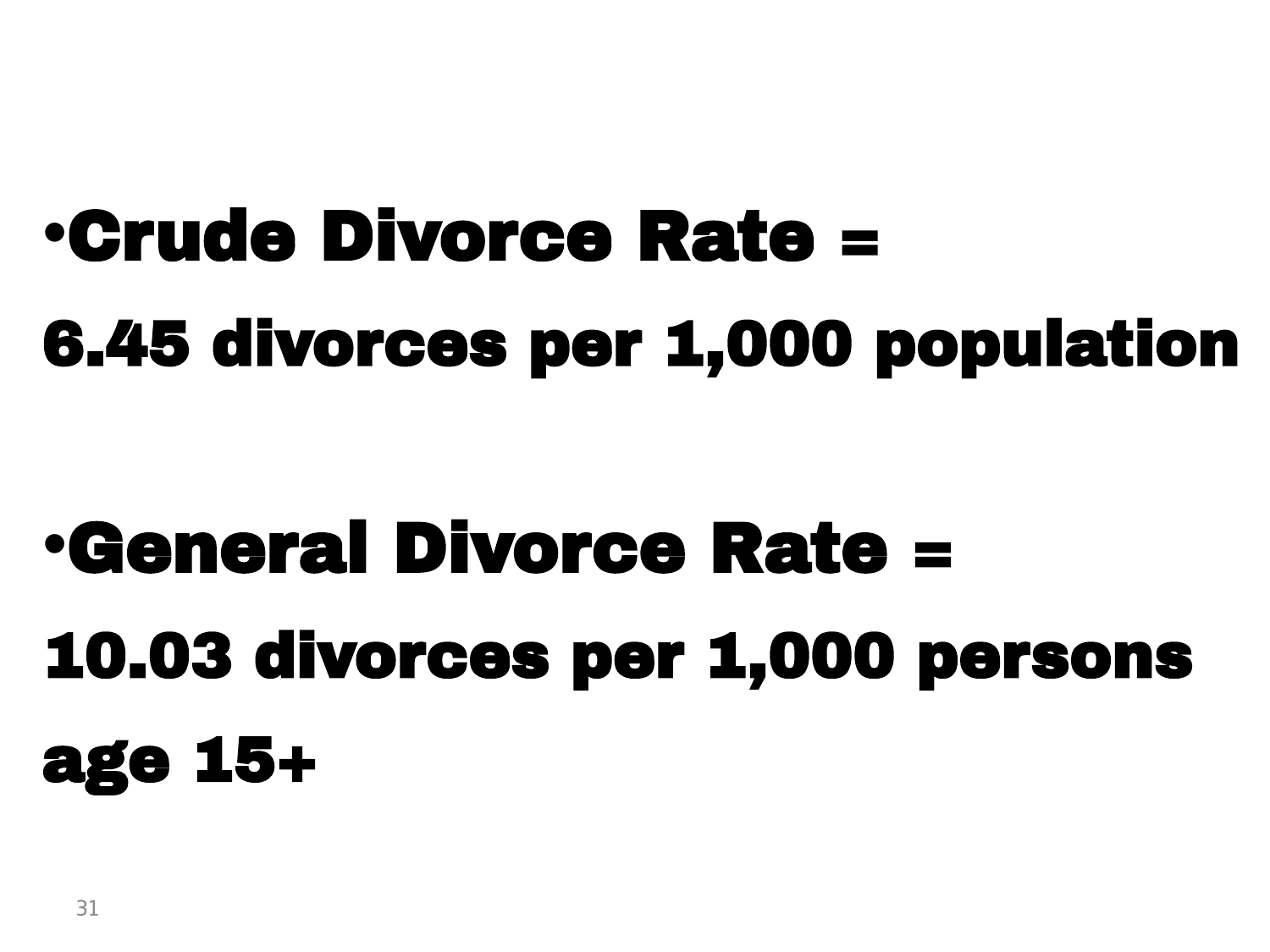

Crude Divorce Rate =
6.45 divorces per 1,000 population

General Divorce Rate =
10.03 divorces per 1,000 persons age 15+

31